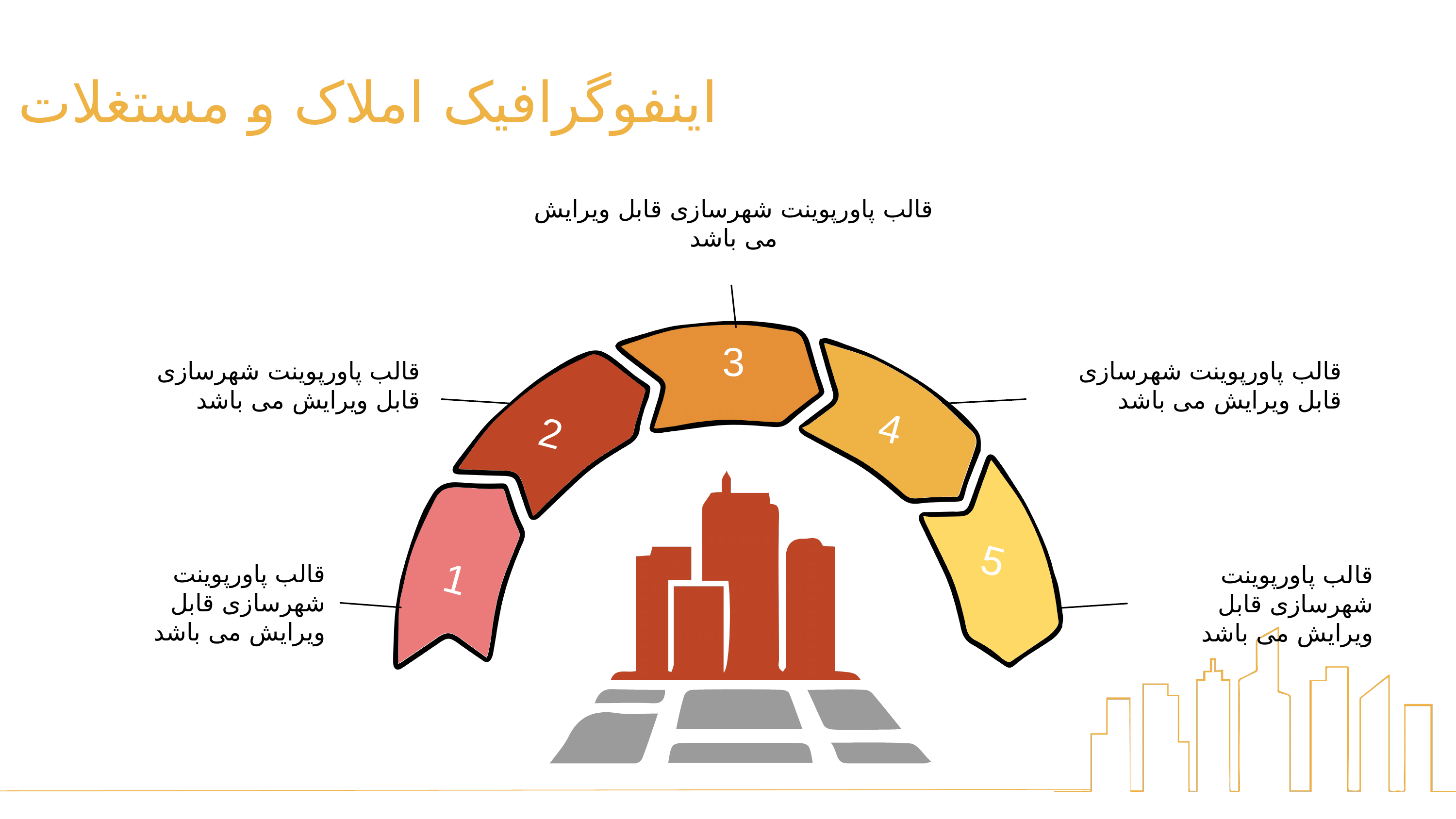

اینفوگرافیک املاک و مستغلات
قالب پاورپوینت شهرسازی قابل ویرایش می باشد

3

2
قالب پاورپوینت شهرسازی قابل ویرایش می باشد
قالب پاورپوینت شهرسازی قابل ویرایش می باشد

4

5

1
قالب پاورپوینت شهرسازی قابل ویرایش می باشد
قالب پاورپوینت شهرسازی قابل ویرایش می باشد